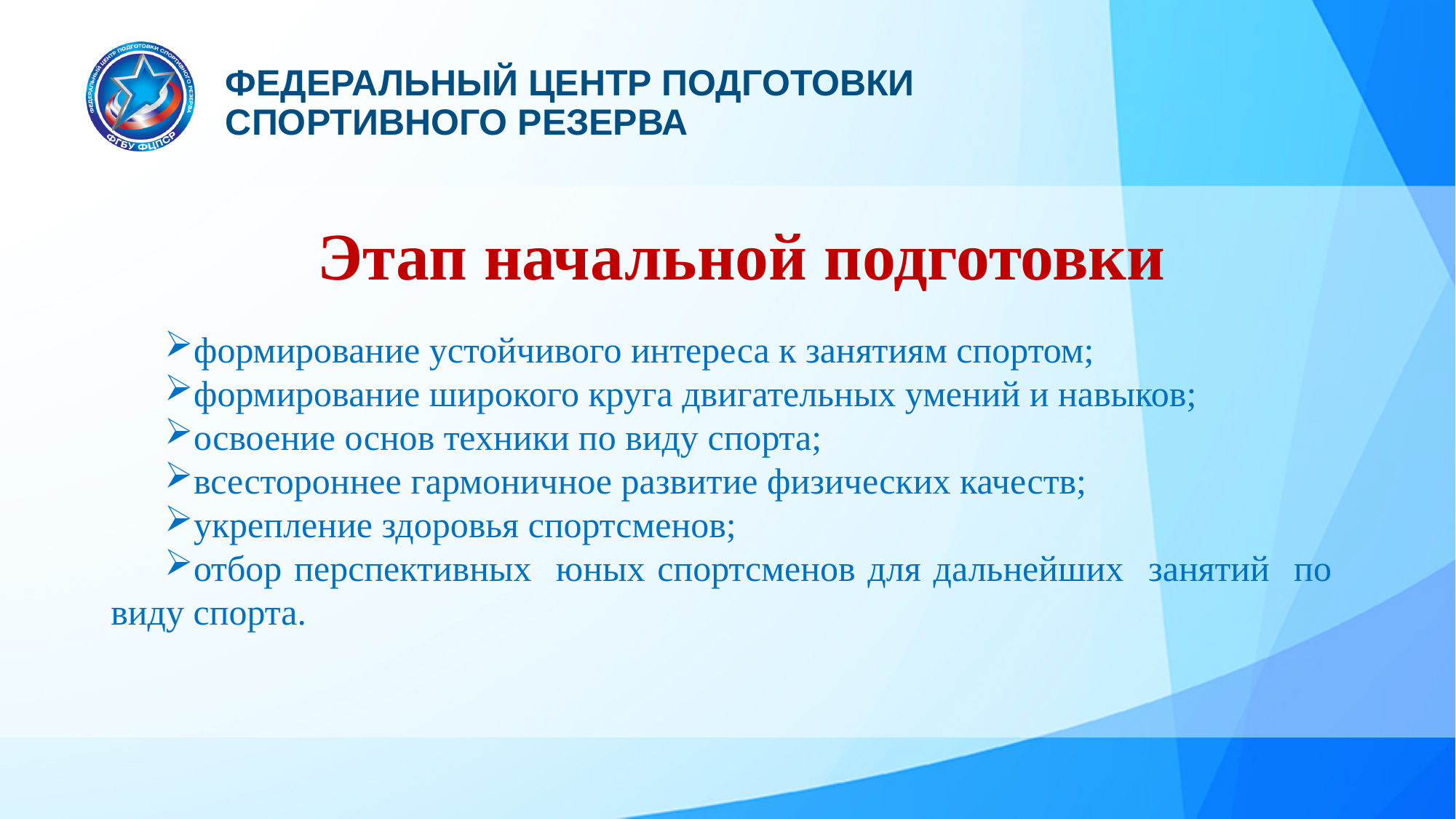

Этап начальной подготовки
формирование устойчивого интереса к занятиям спортом;
формирование широкого круга двигательных умений и навыков;
освоение основ техники по виду спорта;
всестороннее гармоничное развитие физических качеств;
укрепление здоровья спортсменов;
отбор перспективных  юных спортсменов для дальнейших  занятий  по  виду спорта.